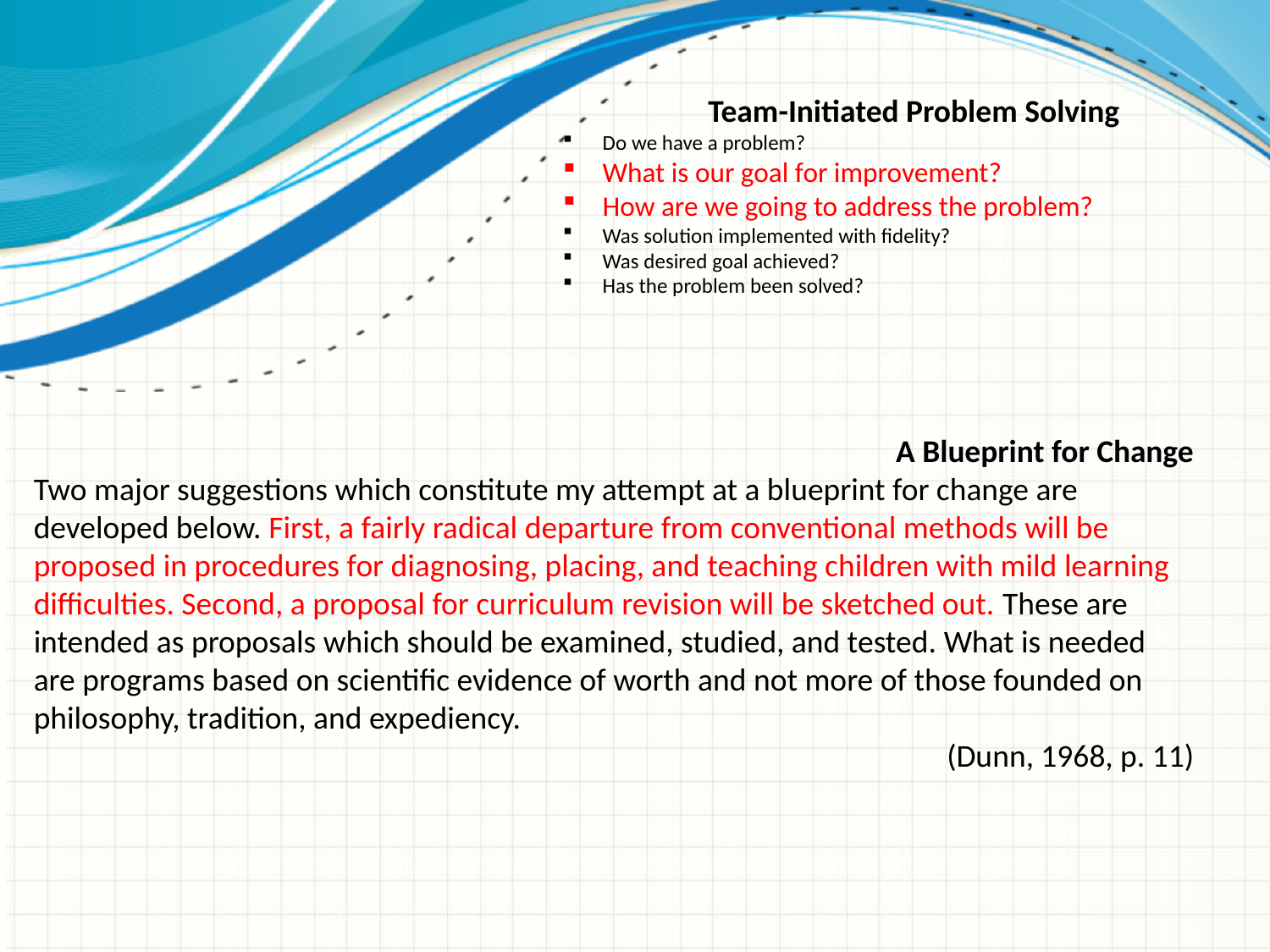

Team-Initiated Problem Solving
Do we have a problem?
What is our goal for improvement?
How are we going to address the problem?
Was solution implemented with fidelity?
Was desired goal achieved?
Has the problem been solved?
A Blueprint for Change
Two major suggestions which constitute my attempt at a blueprint for change are developed below. First, a fairly radical departure from conventional methods will be proposed in procedures for diagnosing, placing, and teaching children with mild learning difficulties. Second, a proposal for curriculum revision will be sketched out. These are intended as proposals which should be examined, studied, and tested. What is needed are programs based on scientific evidence of worth and not more of those founded on philosophy, tradition, and expediency.
(Dunn, 1968, p. 11)